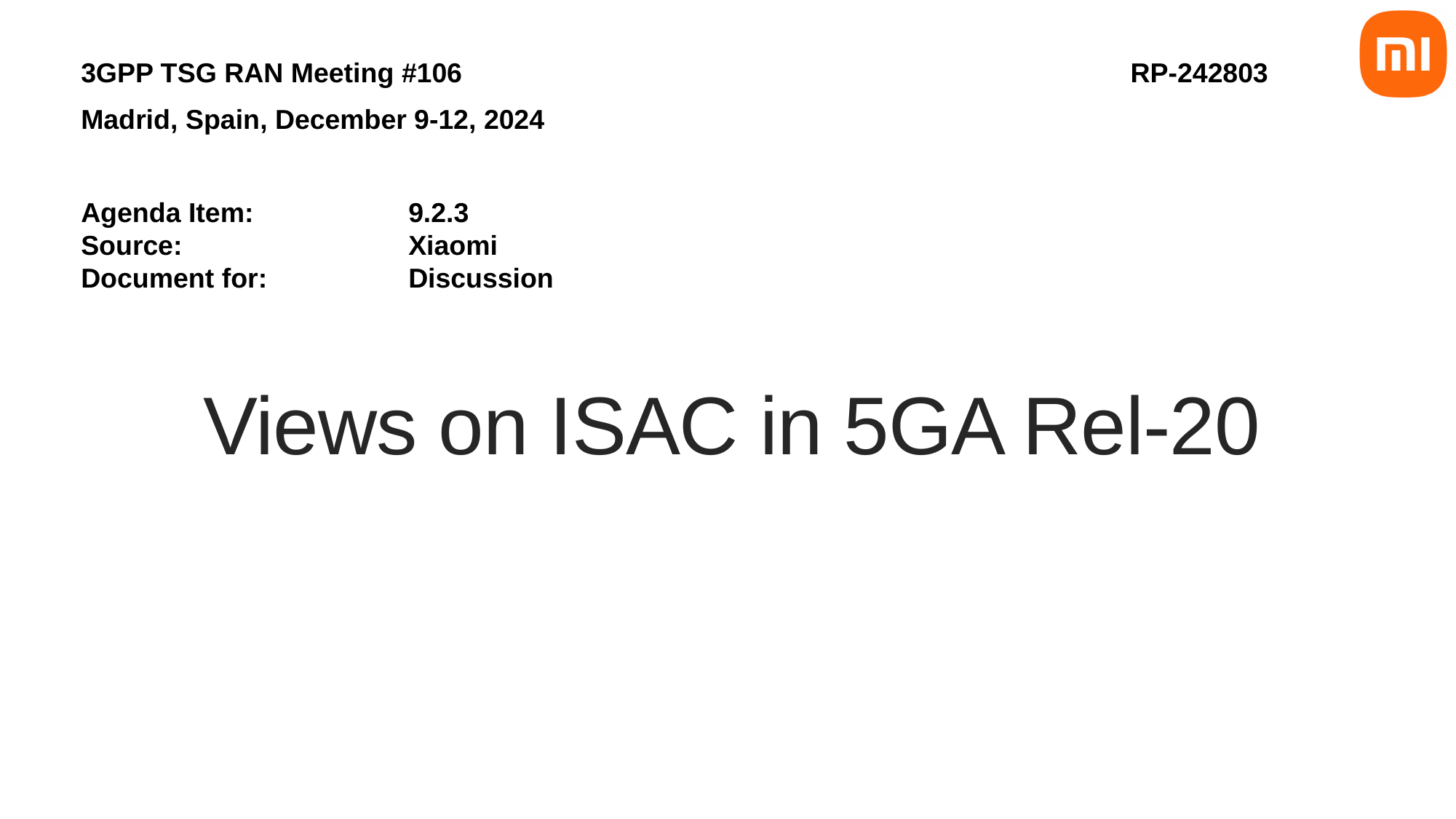

3GPP TSG RAN Meeting #106
Madrid, Spain, December 9-12, 2024

Agenda Item: 		9.2.3
Source: 		Xiaomi
Document for:		Discussion

RP-242803
# Views on ISAC in 5GA Rel-20